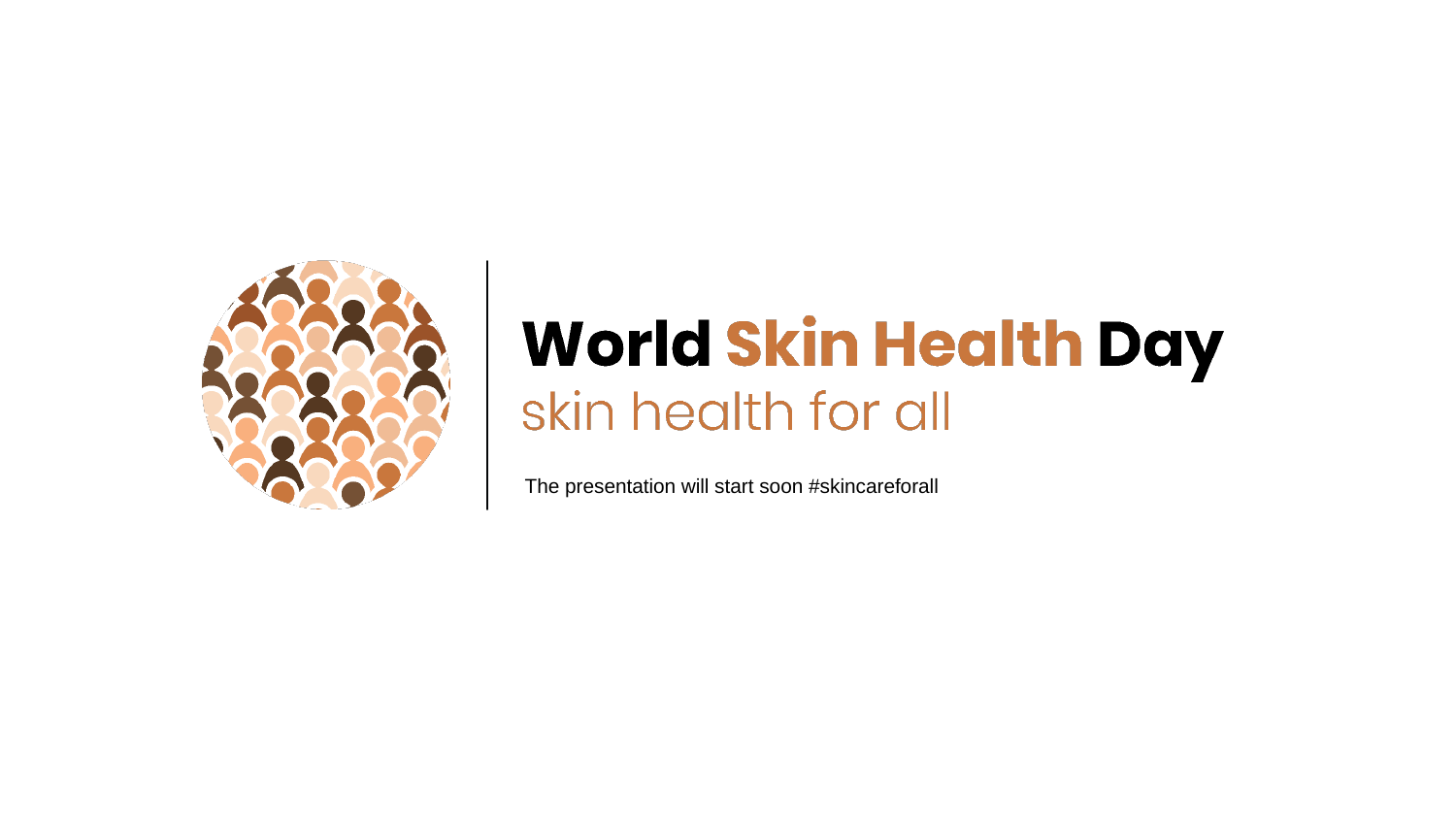

# The presentation will start soon #skincareforall